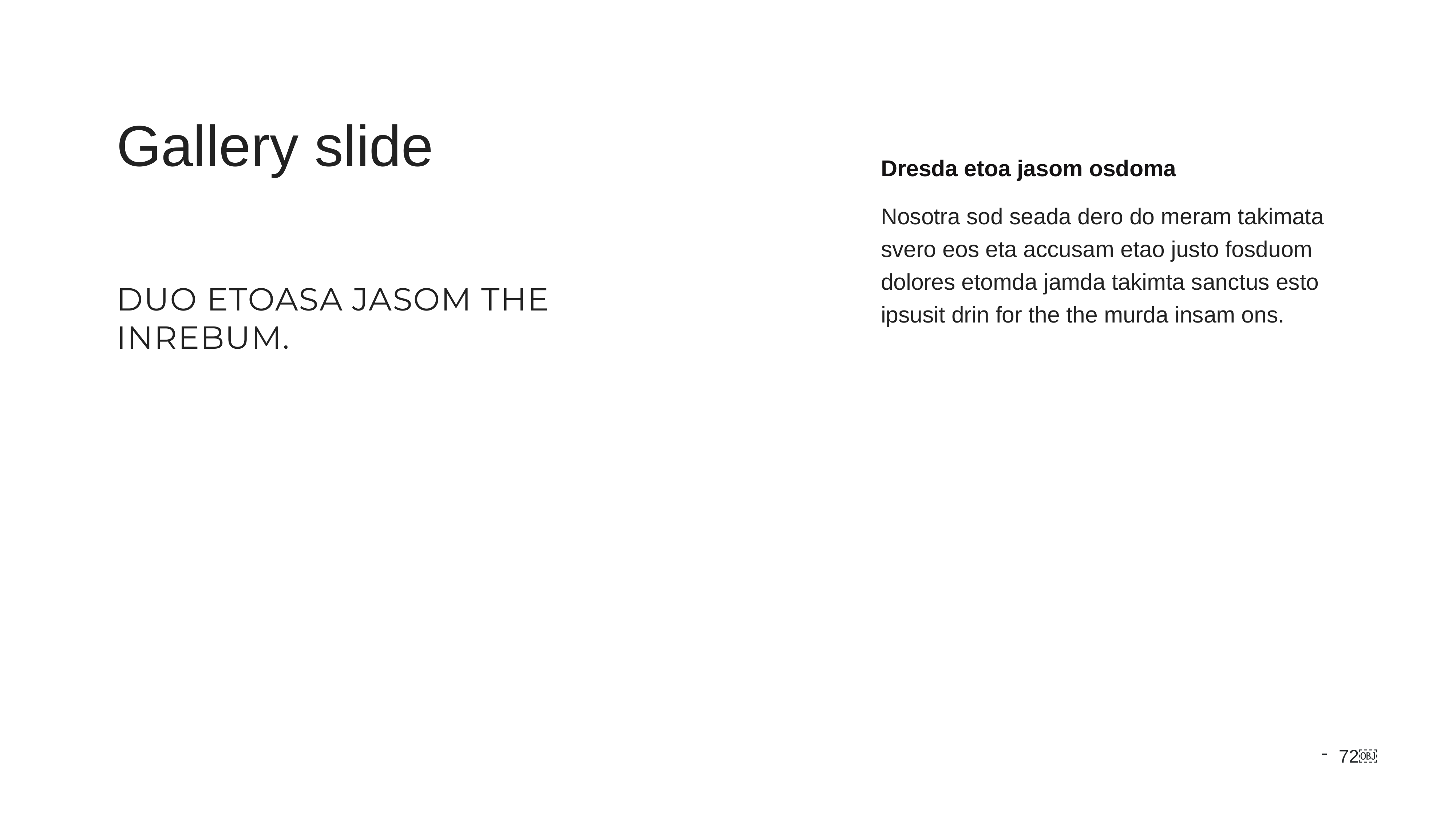

Gallery slide
Dresda etoa jasom osdoma
Nosotra sod seada dero do meram takimata svero eos eta accusam etao justo fosduom dolores etomda jamda takimta sanctus esto ipsusit drin for the the murda insam ons.
duo etoasa jasom THE inrebum.